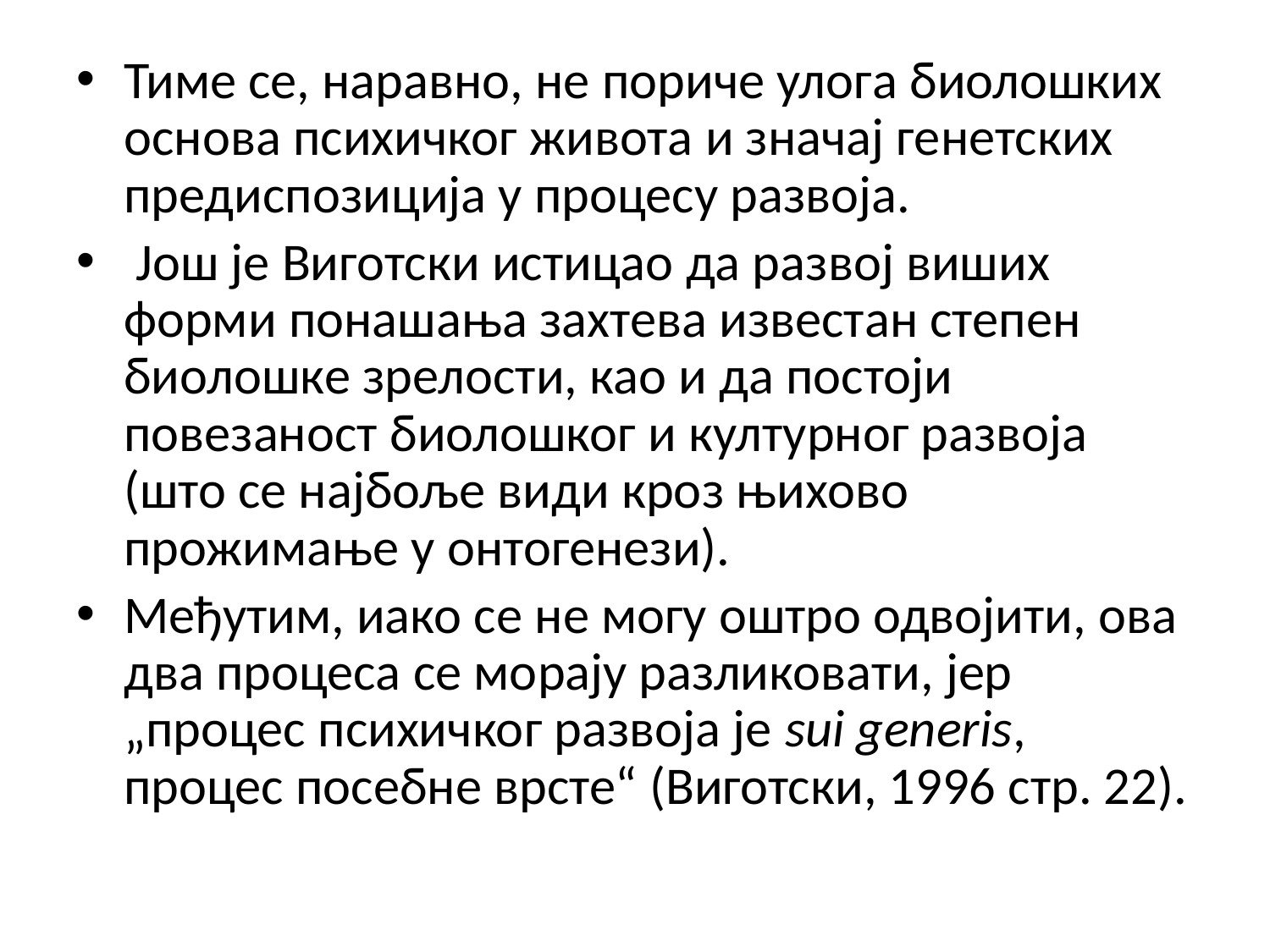

Тиме се, наравно, не пориче улога биолошких основа психичког живота и значај генетских предиспозиција у процесу развоја.
 Још је Виготски истицао да развој виших форми понашања захтева известан степен биолошке зрелости, као и да постоји повезаност биолошког и културног развоја (што се најбоље види кроз њихово прожимање у онтогенези).
Међутим, иако се не могу оштро одвојити, ова два процеса се морају разликовати, јер „процес психичког развоја је sui generis, процес посебне врсте“ (Виготски, 1996 стр. 22).